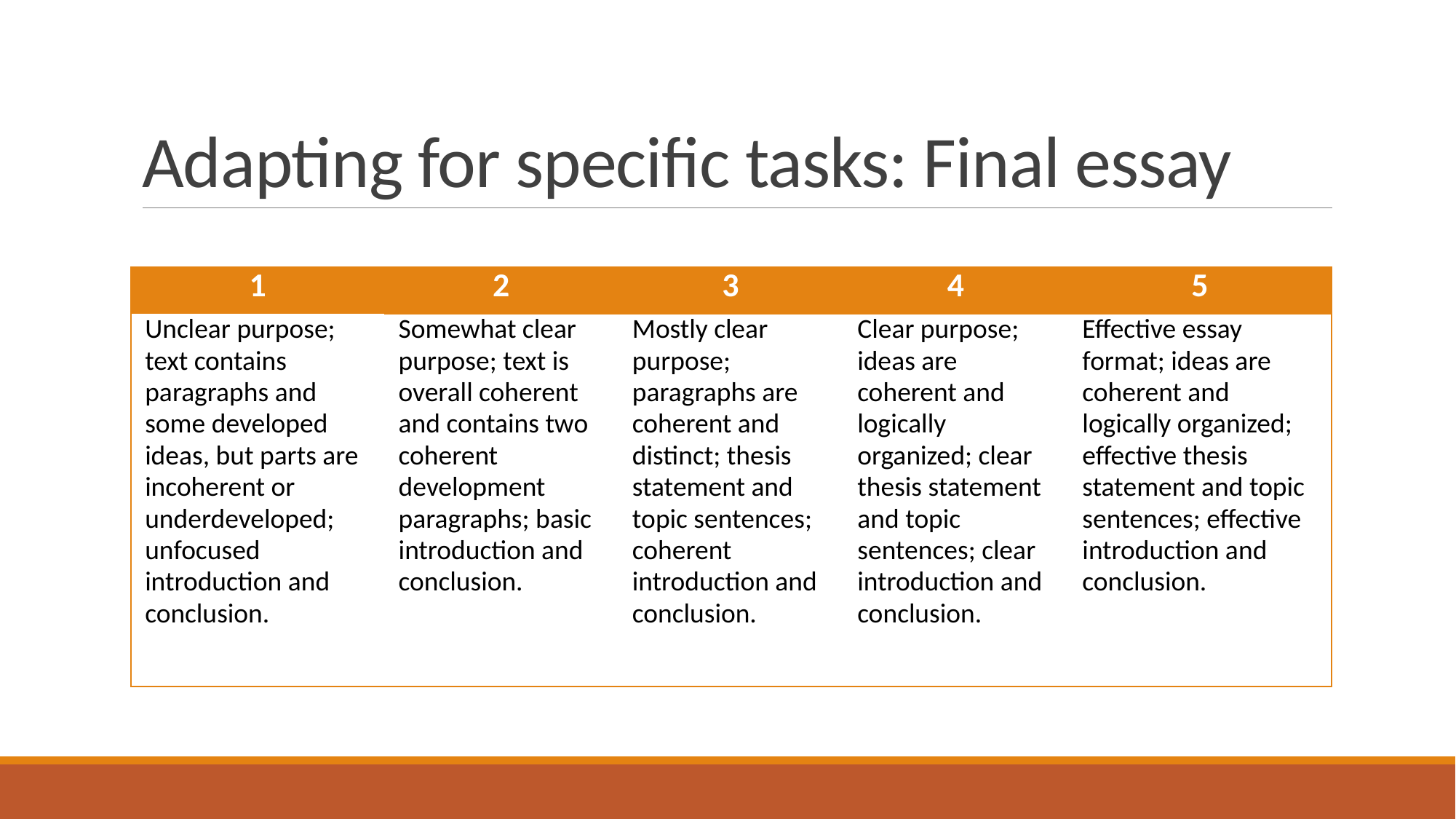

# Adapting for specific tasks: Final essay
| 1 | 2 | 3 | 4 | 5 |
| --- | --- | --- | --- | --- |
| Unclear purpose; text contains paragraphs and some developed ideas, but parts are incoherent or underdeveloped; unfocused introduction and conclusion. | Somewhat clear purpose; text is overall coherent and contains two coherent development paragraphs; basic introduction and conclusion. | Mostly clear purpose; paragraphs are coherent and distinct; thesis statement and topic sentences; coherent introduction and conclusion. | Clear purpose; ideas are coherent and logically organized; clear thesis statement and topic sentences; clear introduction and conclusion. | Effective essay format; ideas are coherent and logically organized; effective thesis statement and topic sentences; effective introduction and conclusion. |